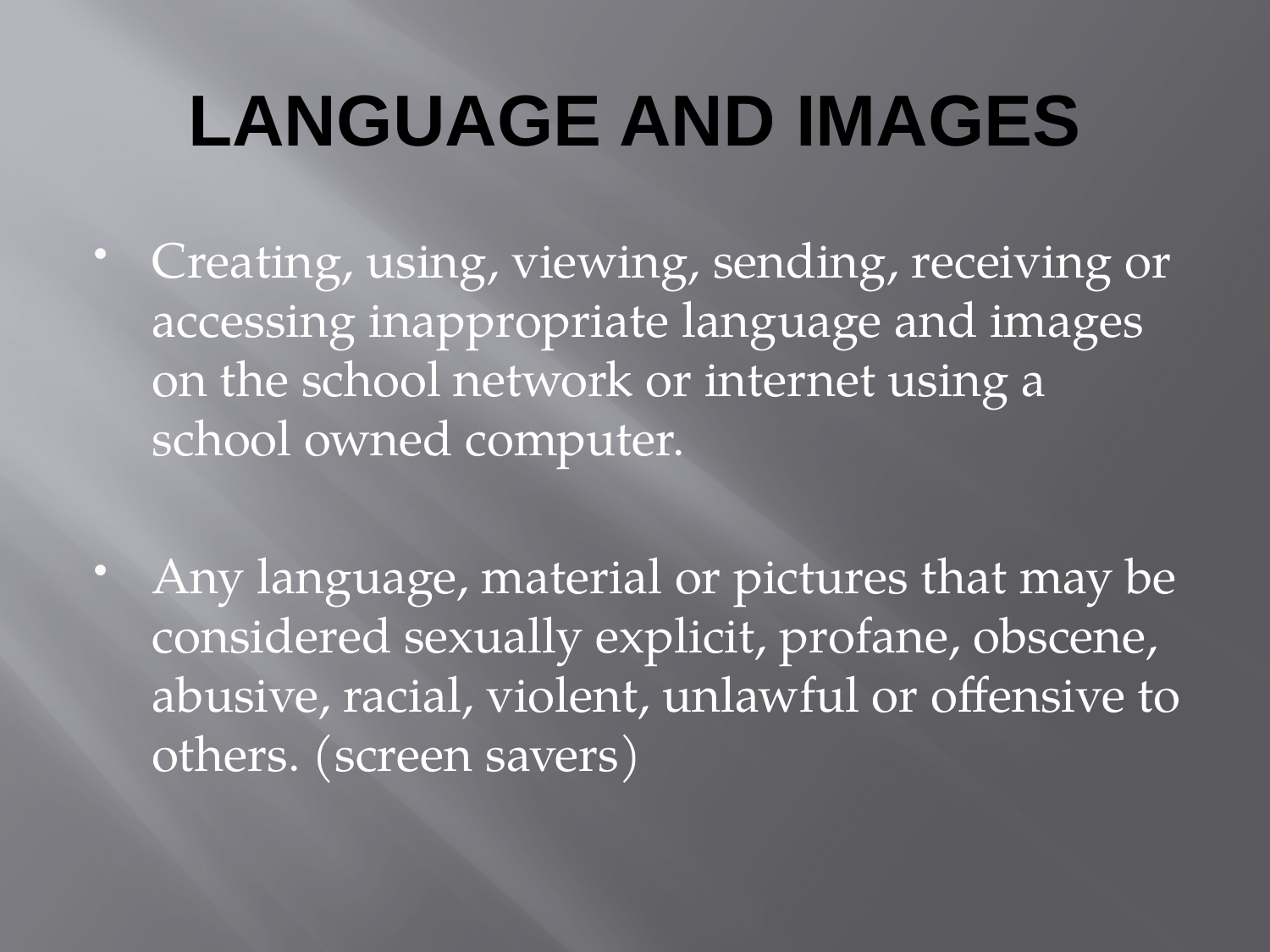

# LANGUAGE AND IMAGES
Creating, using, viewing, sending, receiving or accessing inappropriate language and images on the school network or internet using a school owned computer.

Any language, material or pictures that may be considered sexually explicit, profane, obscene, abusive, racial, violent, unlawful or offensive to others. (screen savers)